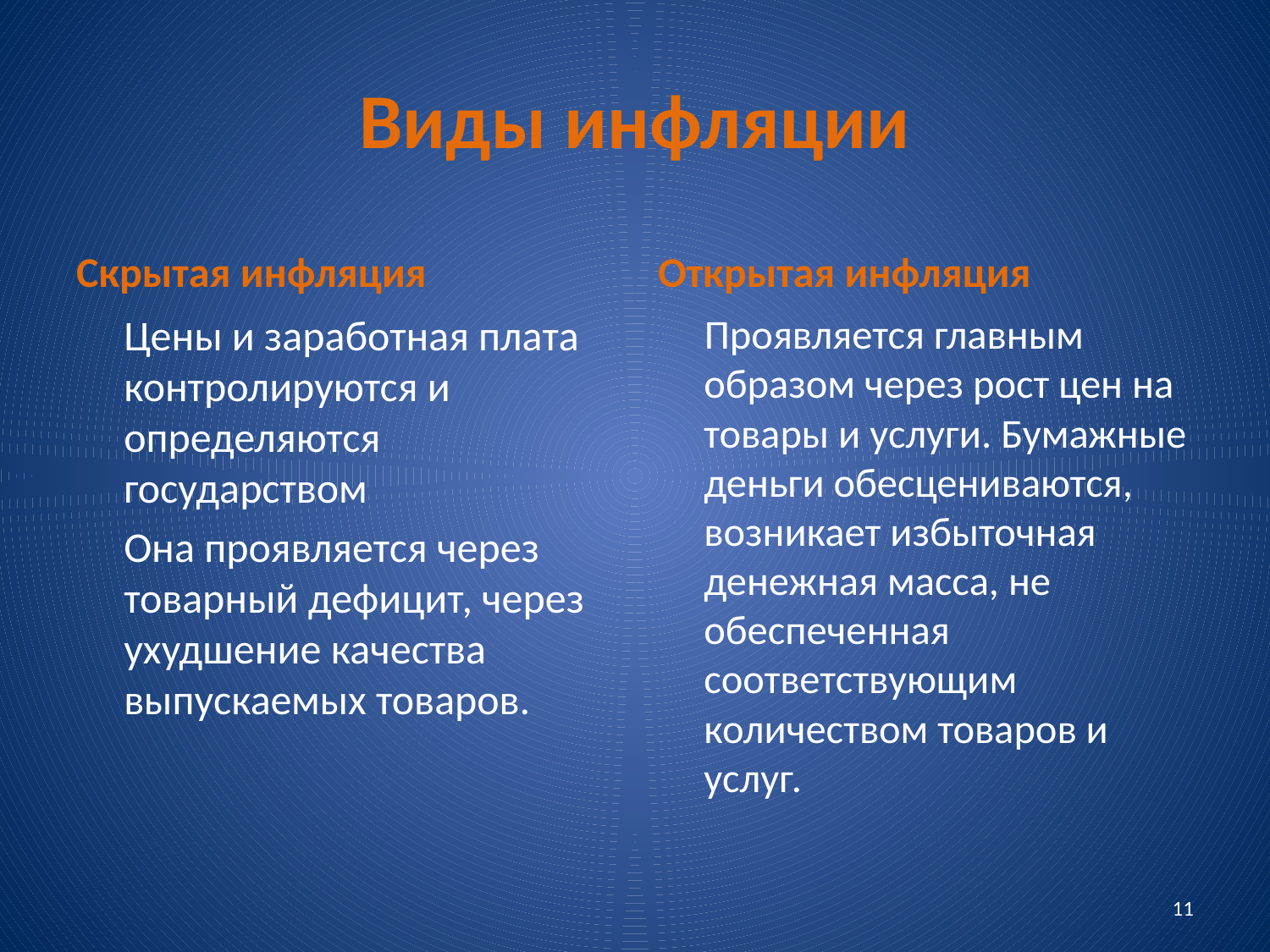

# Виды инфляции
Скрытая инфляция
Открытая инфляция
     Цены и заработная плата контролируются и определяются государством
     Она проявляется через товарный дефицит, через ухудшение качества выпускаемых товаров.
     Проявляется главным образом через рост цен на товары и услуги. Бумажные деньги обесцениваются, возникает избыточная денежная масса, не обеспеченная соответствующим количеством товаров и услуг.

11